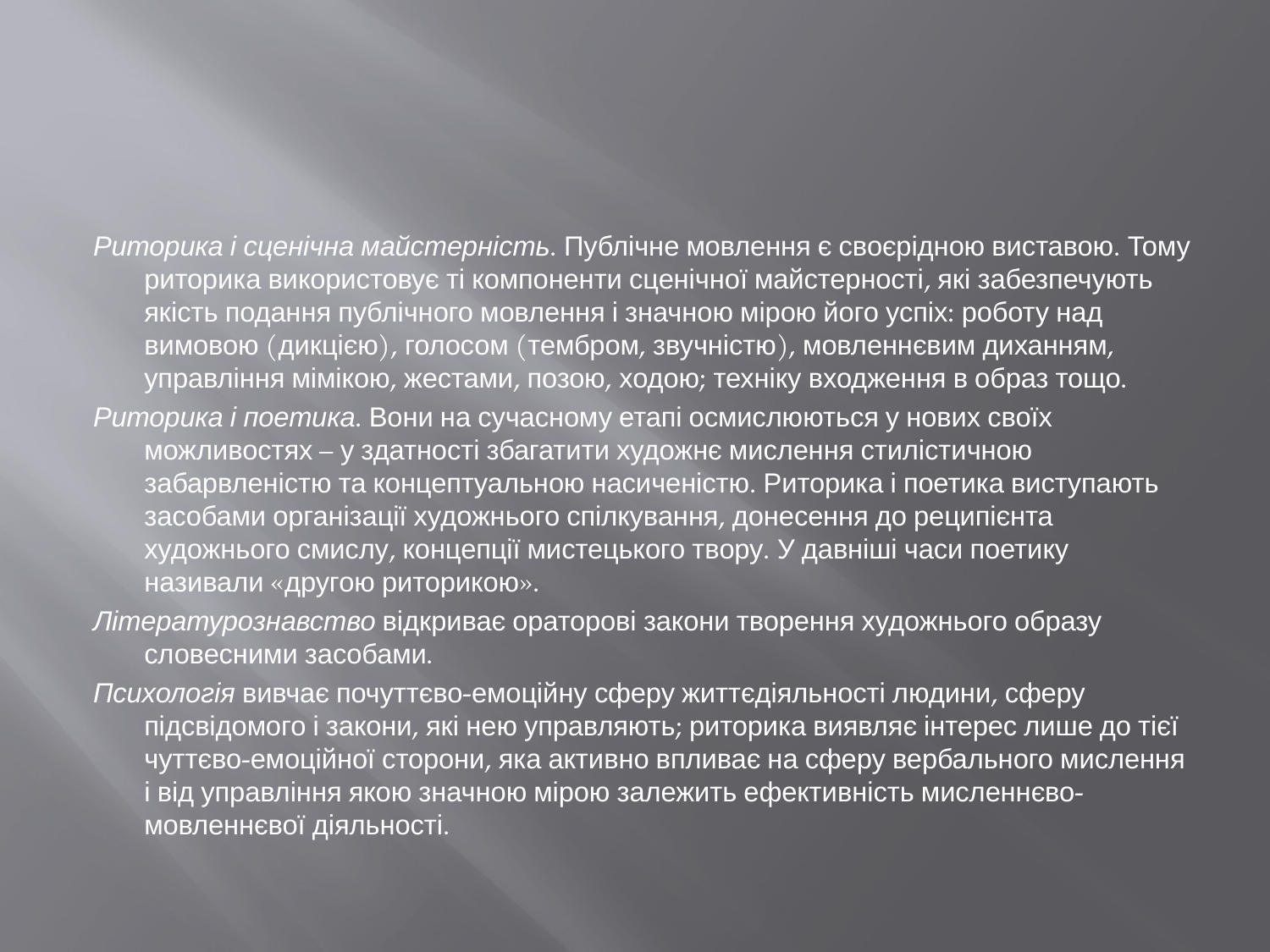

#
Риторика і сценічна майстерність. Публічне мовлення є своєрідною виставою. Тому риторика використовує ті компоненти сценічної майстерності, які забезпечують якість подання публічного мовлення і значною мірою його успіх: роботу над вимовою (дикцією), голосом (тембром, звучністю), мовленнєвим диханням, управління мімікою, жестами, позою, ходою; техніку входження в образ тощо.
Риторика і поетика. Вони на сучасному етапі осмислюються у нових своїх можливостях – у здатності збагатити художнє мислення стилістичною забарвленістю та концептуальною насиченістю. Риторика і поетика виступають засобами організації художнього спілкування, донесення до реципієнта художнього смислу, концепції мистецького твору. У давніші часи поетику називали «другою риторикою».
Літературознавство відкриває ораторові закони творення художнього образу словесними засобами.
Психологія вивчає почуттєво-емоційну сферу життєдіяльності людини, сферу підсвідомого і закони, які нею управляють; риторика виявляє інтерес лише до тієї чуттєво-емоційної сторони, яка активно впливає на сферу вербального мислення і від управління якою значною мірою залежить ефективність мисленнєво-мовленнєвої діяльності.